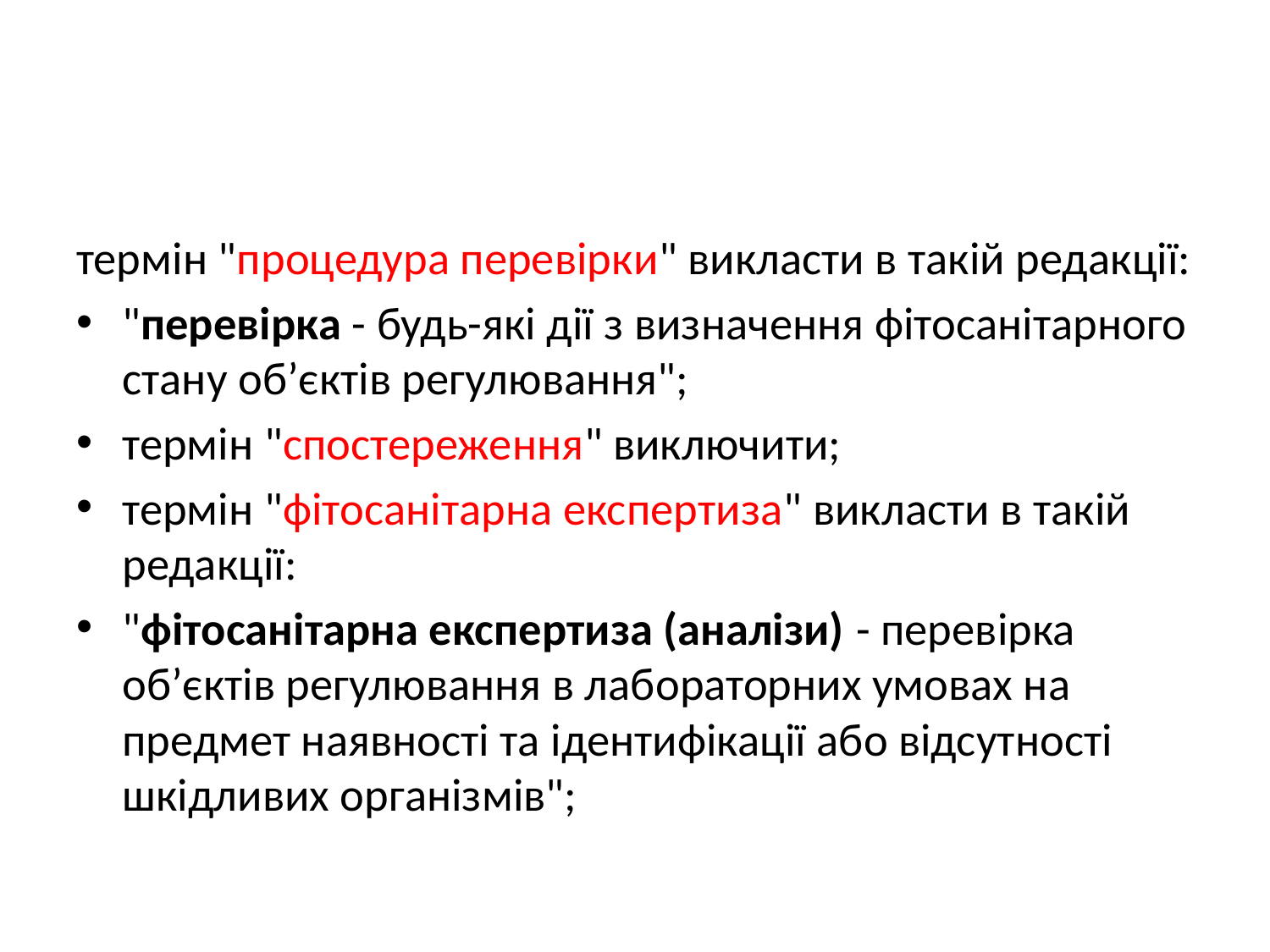

#
термін "процедура перевірки" викласти в такій редакції:
"перевірка - будь-які дії з визначення фітосанітарного стану об’єктів регулювання";
термін "спостереження" виключити;
термін "фітосанітарна експертиза" викласти в такій редакції:
"фітосанітарна експертиза (аналізи) - перевірка об’єктів регулювання в лабораторних умовах на предмет наявності та ідентифікації або відсутності шкідливих організмів";